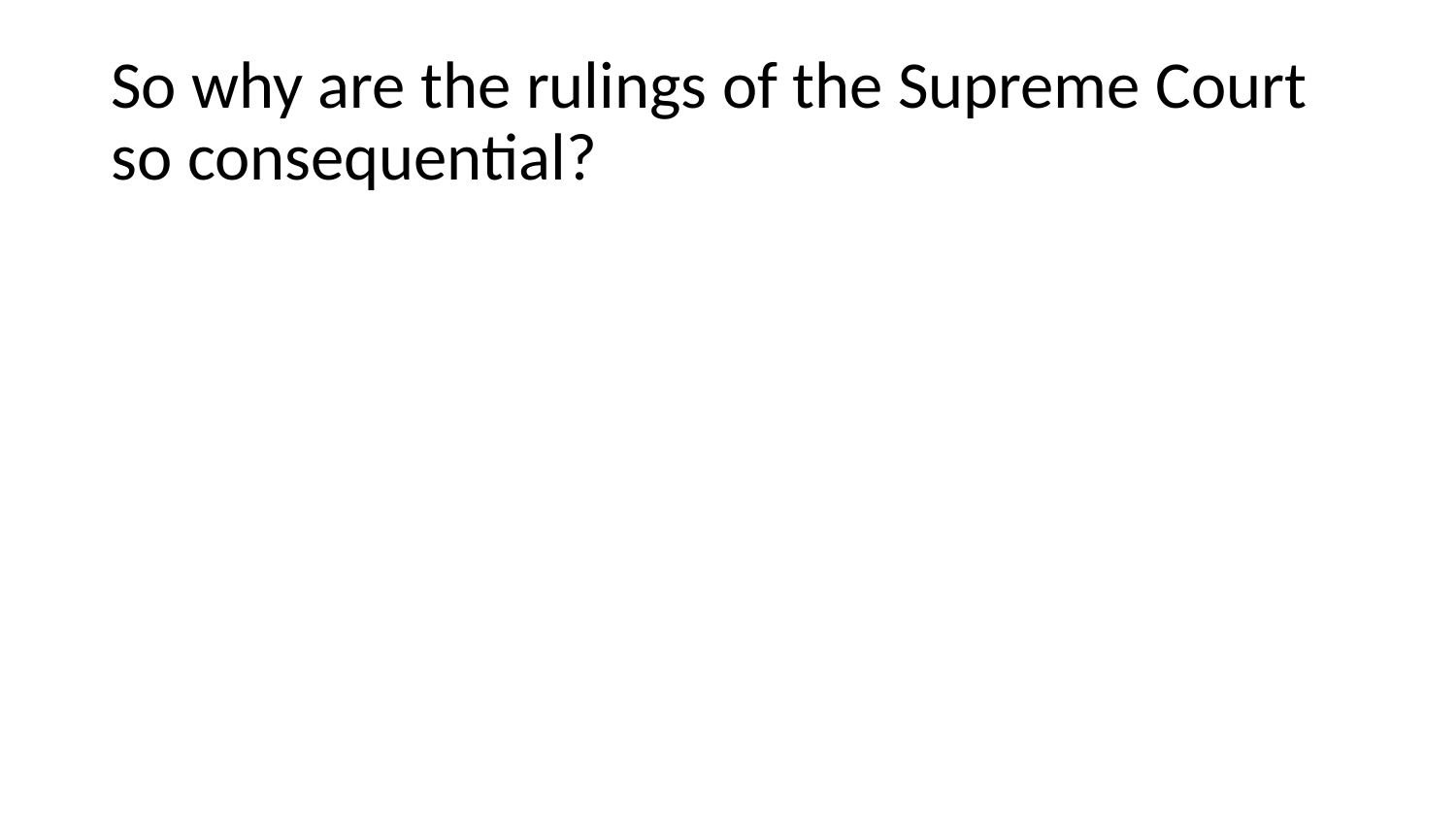

# So why are the rulings of the Supreme Court so consequential?